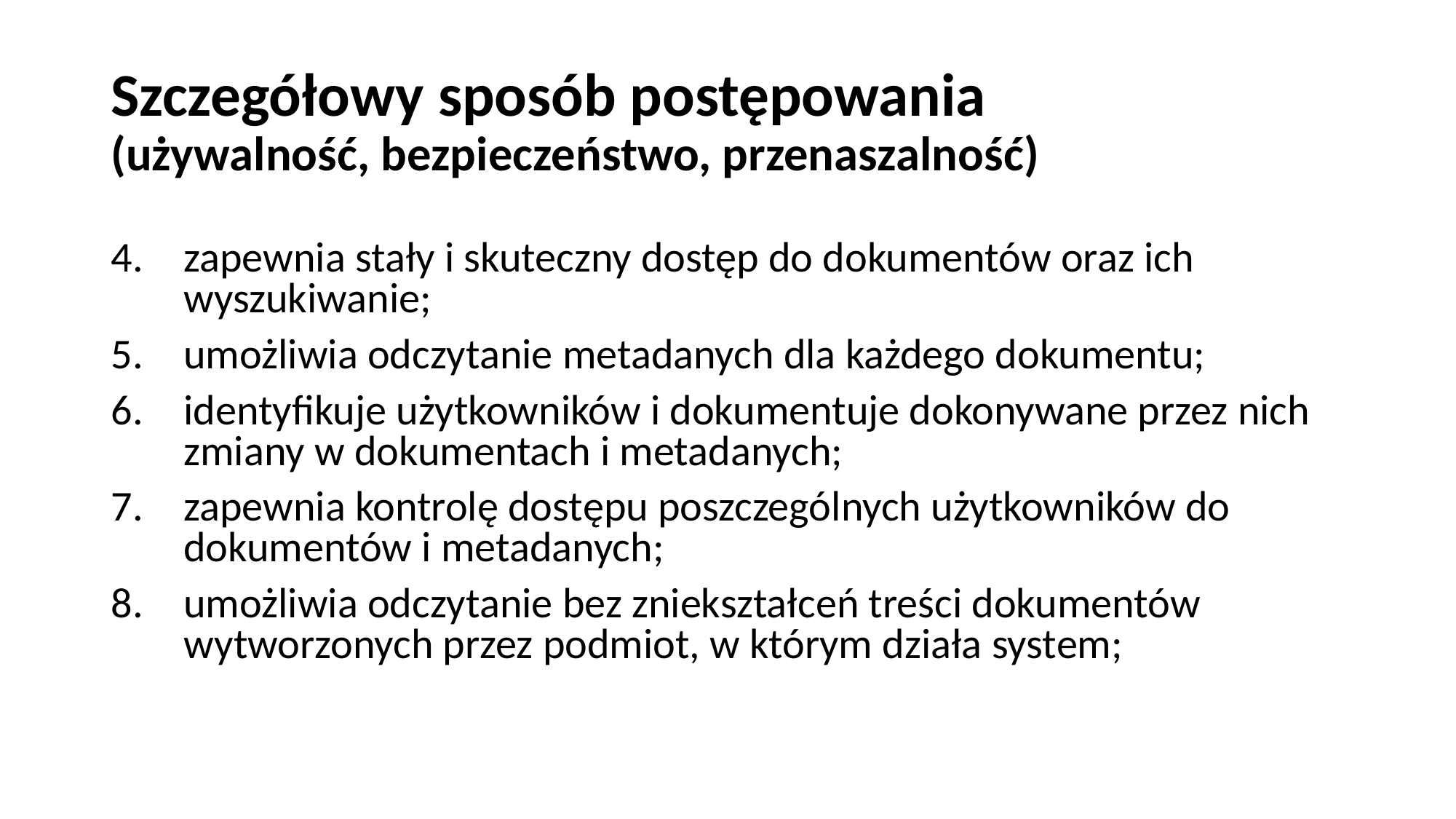

# Szczegółowy sposób postępowania (używalność, bezpieczeństwo, przenaszalność)
zapewnia stały i skuteczny dostęp do dokumentów oraz ich wyszukiwanie;
umożliwia odczytanie metadanych dla każdego dokumentu;
identyfikuje użytkowników i dokumentuje dokonywane przez nich zmiany w dokumentach i metadanych;
zapewnia kontrolę dostępu poszczególnych użytkowników do dokumentów i metadanych;
umożliwia odczytanie bez zniekształceń treści dokumentów wytworzonych przez podmiot, w którym działa system;